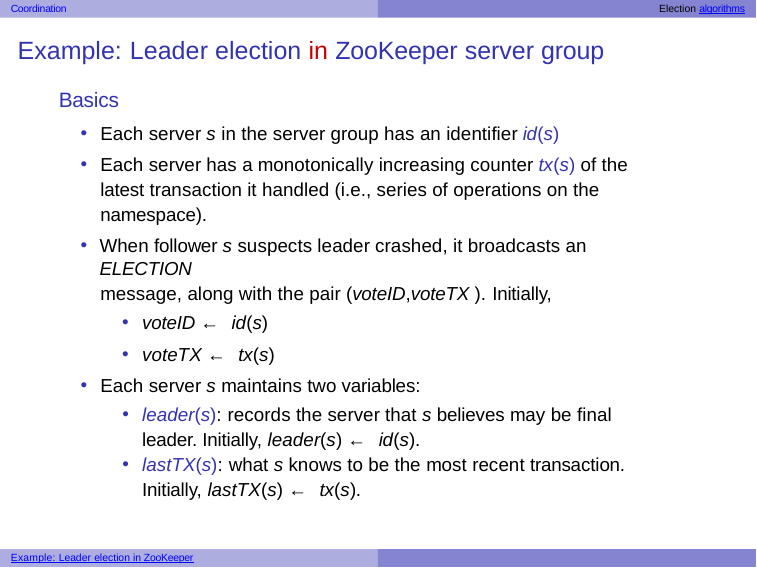

Coordination	Election algorithms
# Example: Leader election in ZooKeeper server group
Basics
Each server s in the server group has an identifier id(s)
Each server has a monotonically increasing counter tx(s) of the latest transaction it handled (i.e., series of operations on the namespace).
When follower s suspects leader crashed, it broadcasts an ELECTION
message, along with the pair (voteID,voteTX ). Initially,
voteID ← id(s)
voteTX ← tx(s)
Each server s maintains two variables:
leader(s): records the server that s believes may be final leader. Initially, leader(s) ← id(s).
lastTX(s): what s knows to be the most recent transaction. Initially, lastTX(s) ← tx(s).

Example: Leader election in ZooKeeper